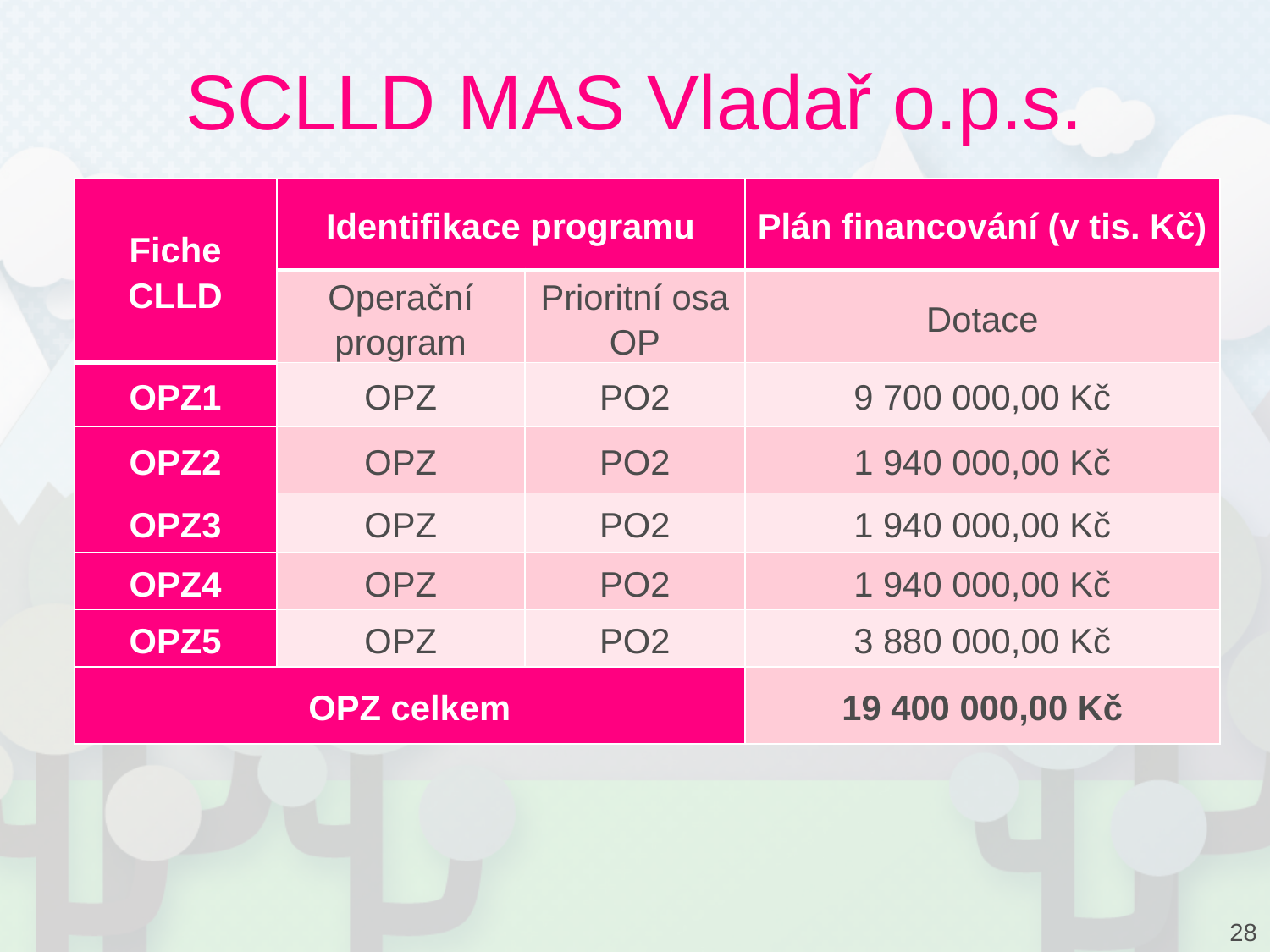

# SCLLD MAS Vladař o.p.s.

| Fiche CLLD | Identifikace programu |  | Plán financování (v tis. Kč) |
| --- | --- | --- | --- |
|  | Operační program | Prioritní osa OP | Dotace |
| OPZ1 | OPZ | PO2 | 9 700 000,00 Kč |
| OPZ2 | OPZ | PO2 | 1 940 000,00 Kč |
| OPZ3 | OPZ | PO2 | 1 940 000,00 Kč |
| OPZ4 | OPZ | PO2 | 1 940 000,00 Kč |
| OPZ5 | OPZ | PO2 | 3 880 000,00 Kč |
| OPZ celkem |  |  | 19 400 000,00 Kč |
28